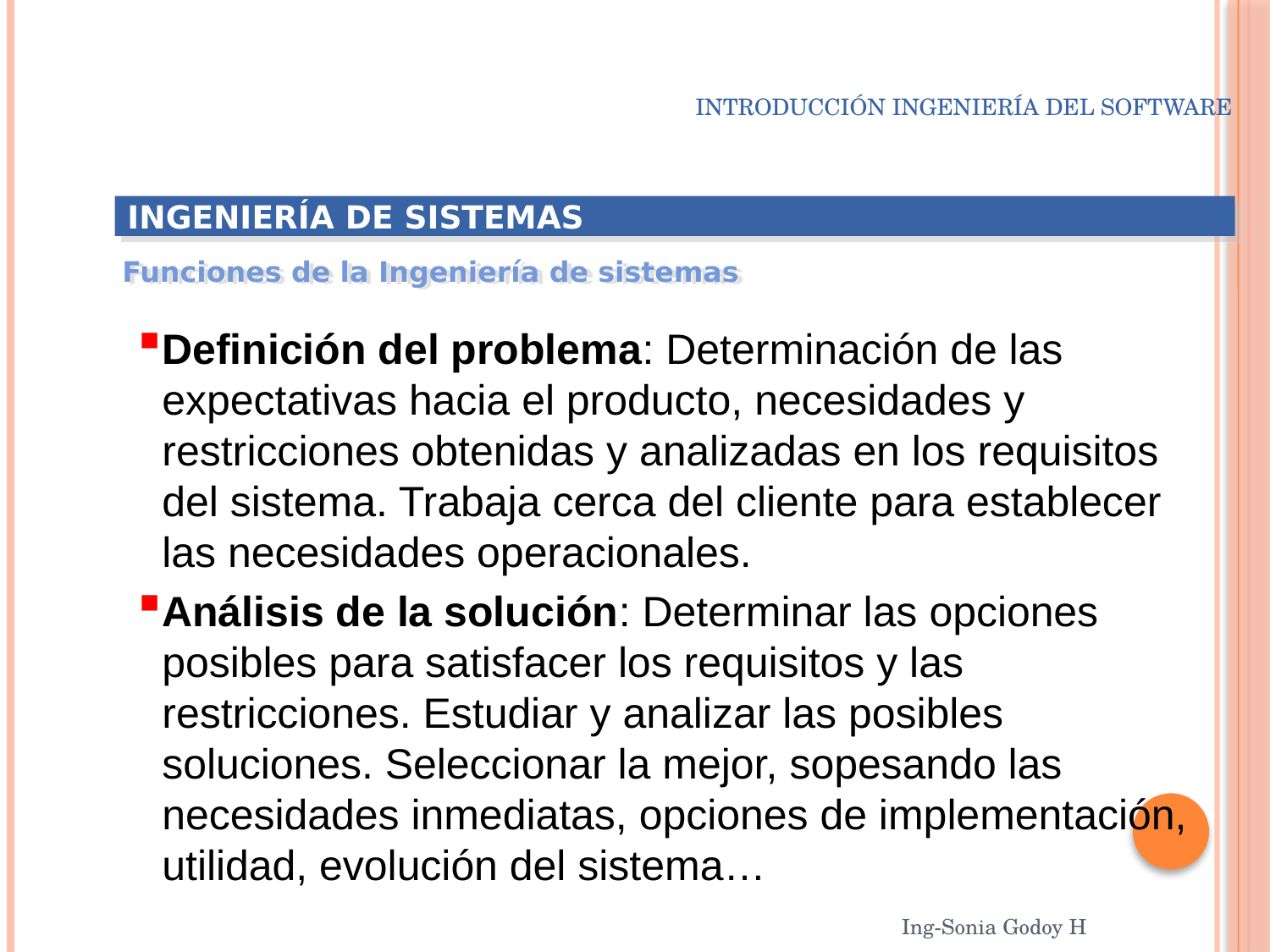

# Introducción Ingeniería del Software
INGENIERÍA DE SISTEMAS
Funciones de la Ingeniería de sistemas
Definición del problema: Determinación de las expectativas hacia el producto, necesidades y restricciones obtenidas y analizadas en los requisitos del sistema. Trabaja cerca del cliente para establecer las necesidades operacionales.
Análisis de la solución: Determinar las opciones posibles para satisfacer los requisitos y las restricciones. Estudiar y analizar las posibles soluciones. Seleccionar la mejor, sopesando las necesidades inmediatas, opciones de implementación, utilidad, evolución del sistema…
Ing-Sonia Godoy H